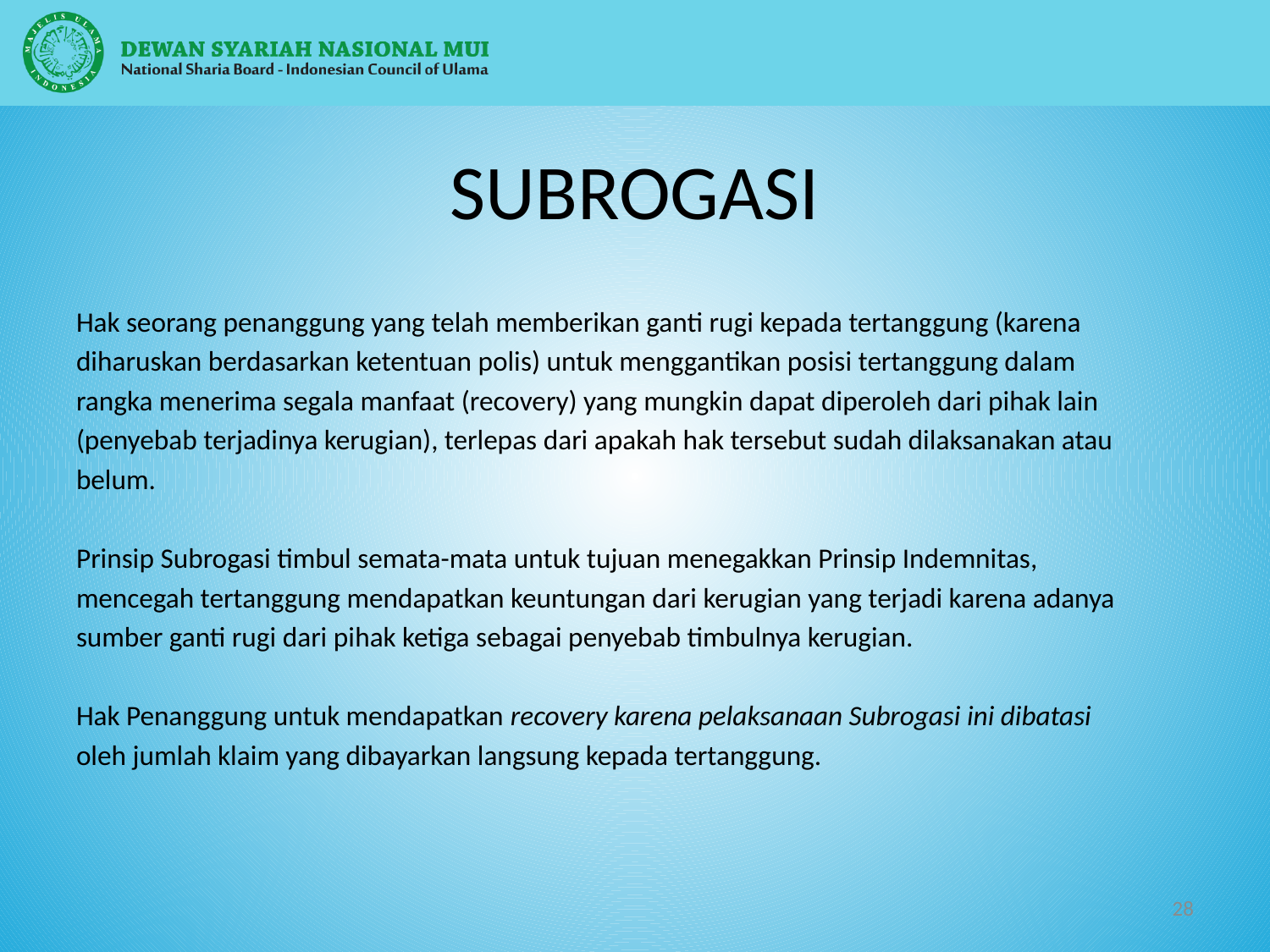

# SUBROGASI
Hak seorang penanggung yang telah memberikan ganti rugi kepada tertanggung (karena
diharuskan berdasarkan ketentuan polis) untuk menggantikan posisi tertanggung dalam
rangka menerima segala manfaat (recovery) yang mungkin dapat diperoleh dari pihak lain
(penyebab terjadinya kerugian), terlepas dari apakah hak tersebut sudah dilaksanakan atau
belum.

Prinsip Subrogasi timbul semata-mata untuk tujuan menegakkan Prinsip Indemnitas,
mencegah tertanggung mendapatkan keuntungan dari kerugian yang terjadi karena adanya
sumber ganti rugi dari pihak ketiga sebagai penyebab timbulnya kerugian.

Hak Penanggung untuk mendapatkan recovery karena pelaksanaan Subrogasi ini dibatasi
oleh jumlah klaim yang dibayarkan langsung kepada tertanggung.
28